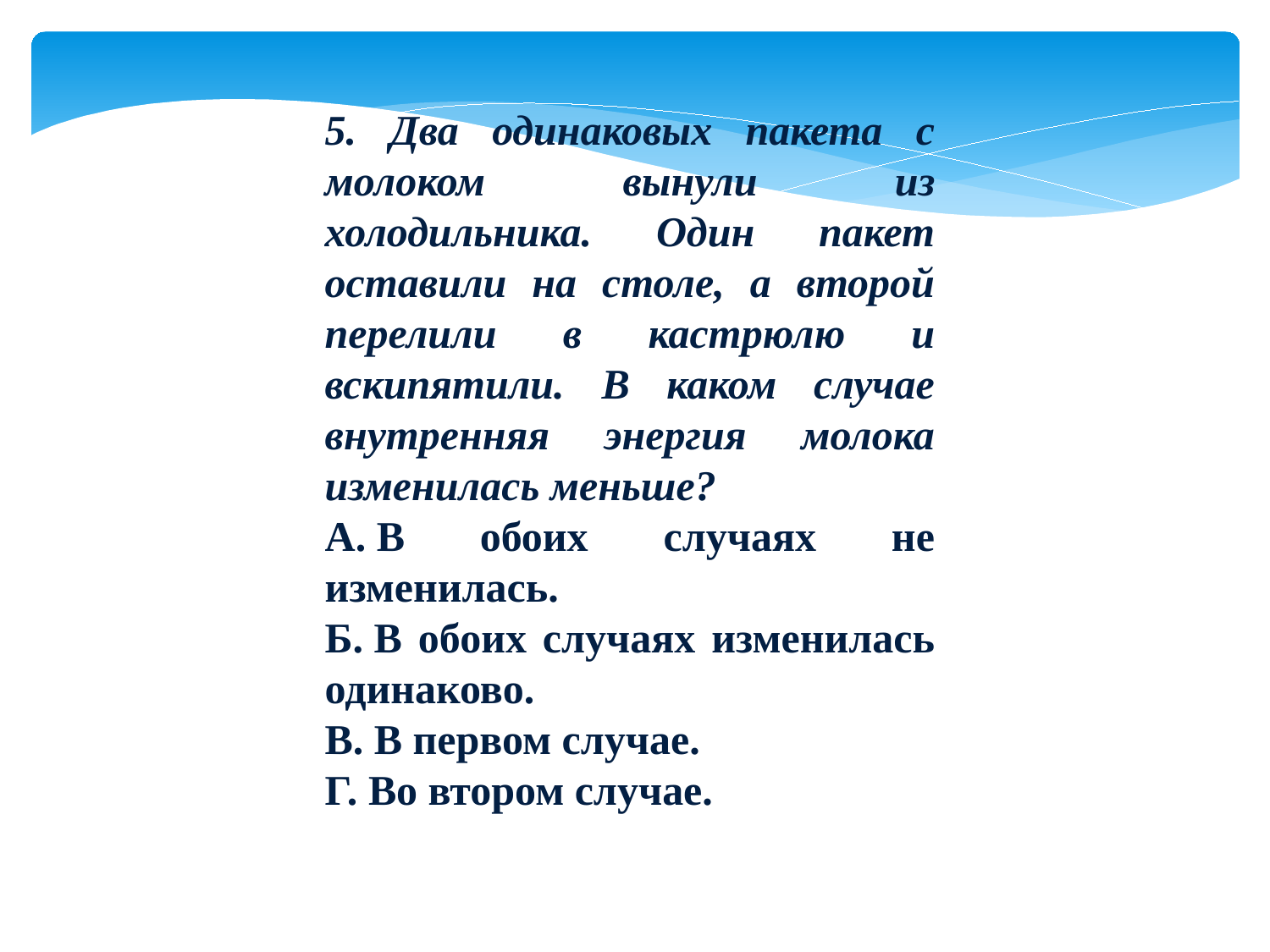

5. Два одинаковых пакета с молоком вынули из холодильника. Один пакет оставили на столе, а второй перелили в кастрюлю и вскипятили. В каком случае внутренняя энергия молока изменилась меньше?
А. В обоих случаях не изменилась.
Б. В обоих случаях изменилась одинаково.
В. В первом случае.
Г. Во втором случае.